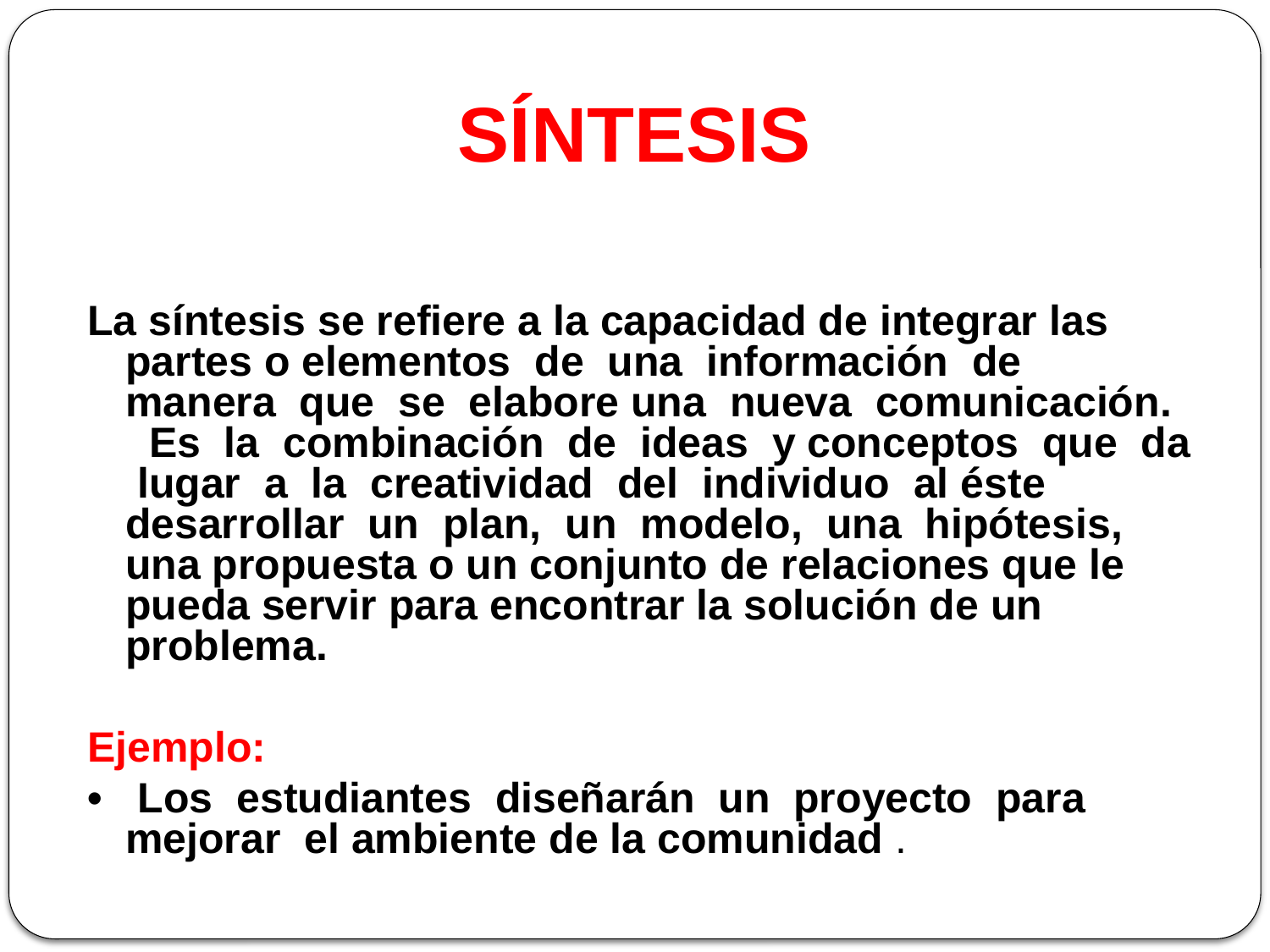

SÍNTESIS

La síntesis se refiere a la capacidad de integrar las partes o elementos  de  una  información  de  manera  que  se  elabore una  nueva  comunicación.    Es  la  combinación  de  ideas  y conceptos  que  da  lugar  a  la  creatividad  del  individuo  al éste  desarrollar  un  plan,  un  modelo,  una  hipótesis,  una propuesta o un conjunto de relaciones que le pueda servir para encontrar la solución de un problema.

Ejemplo:
•   Los  estudiantes  diseñarán  un  proyecto  para  mejorar  el ambiente de la comunidad .